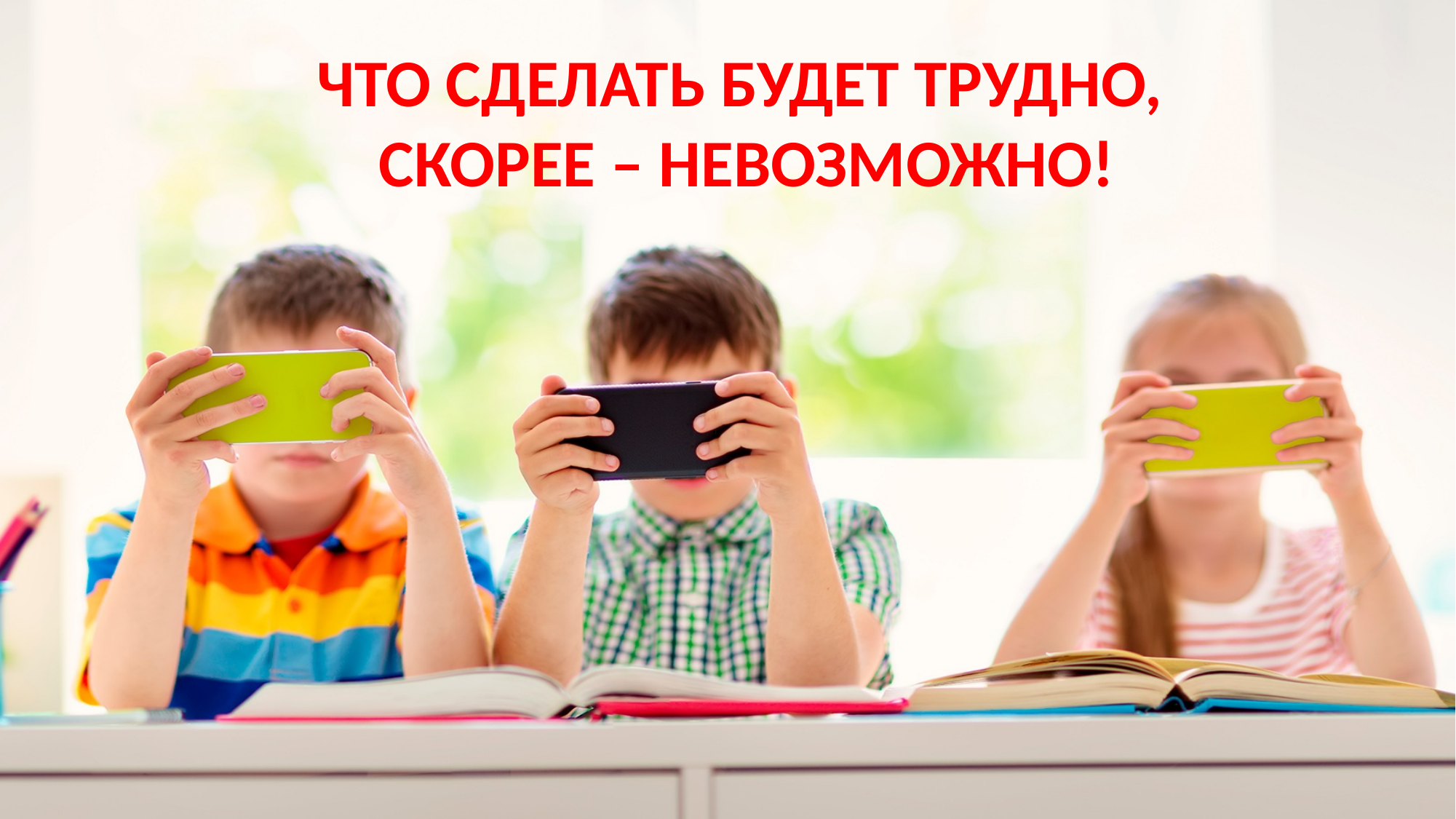

ЧТО СДЕЛАТЬ БУДЕТ ТРУДНО,
СКОРЕЕ – НЕВОЗМОЖНО!